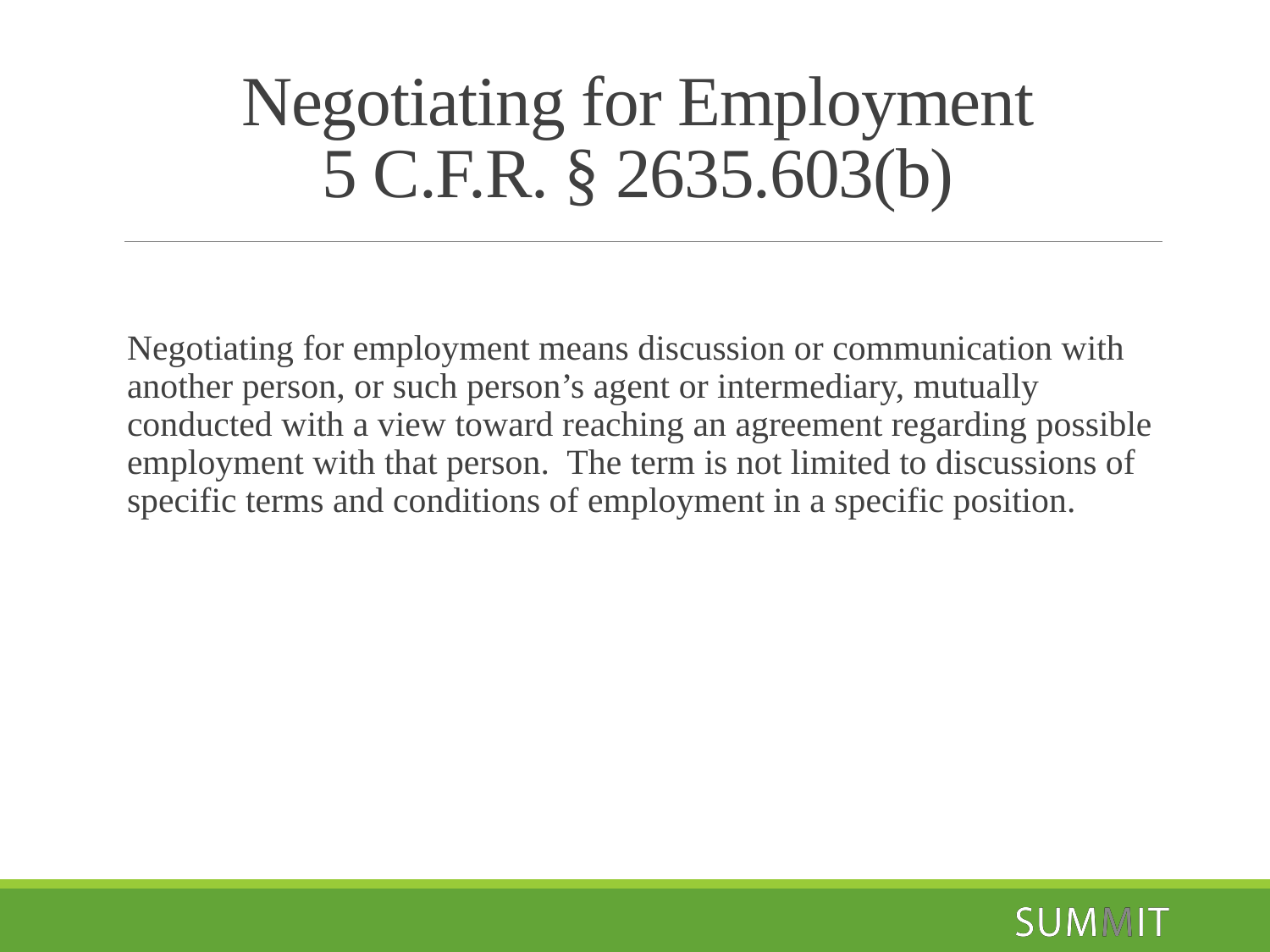

# Negotiating for Employment 5 C.F.R. § 2635.603(b)

Negotiating for employment means discussion or communication with another person, or such person’s agent or intermediary, mutually conducted with a view toward reaching an agreement regarding possible employment with that person.  The term is not limited to discussions of specific terms and conditions of employment in a specific position.